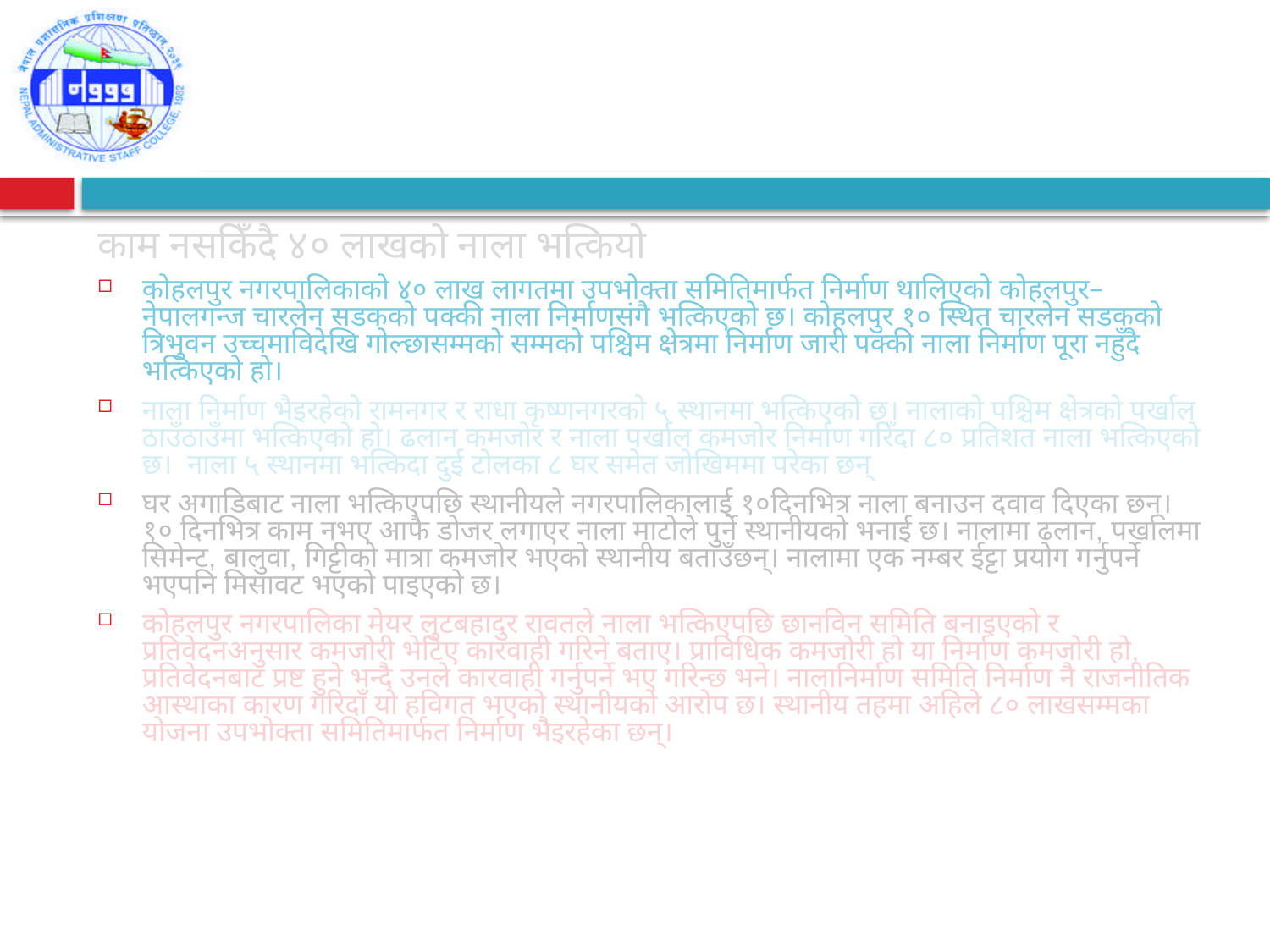

काम नसकिँदै ४० लाखको नाला भत्कियो
कोहलपुर नगरपालिकाको ४० लाख लागतमा उपभोक्ता समितिमार्फत निर्माण थालिएको कोहलपुर–नेपालगन्ज चारलेन सडकको पक्की नाला निर्माणसंगै भत्किएको छ। कोहलपुर १० स्थित चारलेन सडकको त्रिभुवन उच्चमाविदेखि गोल्छासम्मको सम्मको पश्चिम क्षेत्रमा निर्माण जारी पक्की नाला निर्माण पूरा नहुँदै भत्किएको हो।
नाला निर्माण भैइरहेको रामनगर र राधा कृष्णनगरको ५ स्थानमा भत्किएको छ। नालाको पश्चिम क्षेत्रको पर्खाल ठाउँठाउँमा भत्किएको हो। ढलान कमजोर र नाला पर्खाल कमजोर निर्माण गरिँदा ८० प्रतिशत नाला भत्किएको छ।  नाला ५ स्थानमा भत्किदा दुई टोलका ८ घर समेत जोखिममा परेका छन्
घर अगाडिबाट नाला भत्किएपछि स्थानीयले नगरपालिकालाई १०दिनभित्र नाला बनाउन दवाव दिएका छन्। १० दिनभित्र काम नभए आफै डोजर लगाएर नाला माटोले पुर्ने स्थानीयको भनाई छ। नालामा ढलान, पर्खालमा सिमेन्ट, बालुवा, गिट्टीको मात्रा कमजोर भएको स्थानीय बताउँछन्। नालामा एक नम्बर ईट्टा प्रयोग गर्नुपर्ने भएपनि मिसावट भएको पाइएको छ।
कोहलपुर नगरपालिका मेयर लुटबहादुर रावतले नाला भत्किएपछि छानविन समिति बनाइएको र प्रतिवेदनअनुसार कमजोरी भेटिए कारवाही गरिने बताए। प्राविधिक कमजोरी हो या निर्माण कमजोरी हो, प्रतिवेदनबाट प्रष्ट हुने भन्दै उनले कारवाही गर्नुपर्ने भए गरिन्छ भने। नालानिर्माण समिति निर्माण नै राजनीतिक आस्थाका कारण गरिदाँ यो हविगत भएको स्थानीयको आरोप छ। स्थानीय तहमा अहिले ८० लाखसम्मका योजना उपभोक्ता समितिमार्फत निर्माण भैइरहेका छन्।